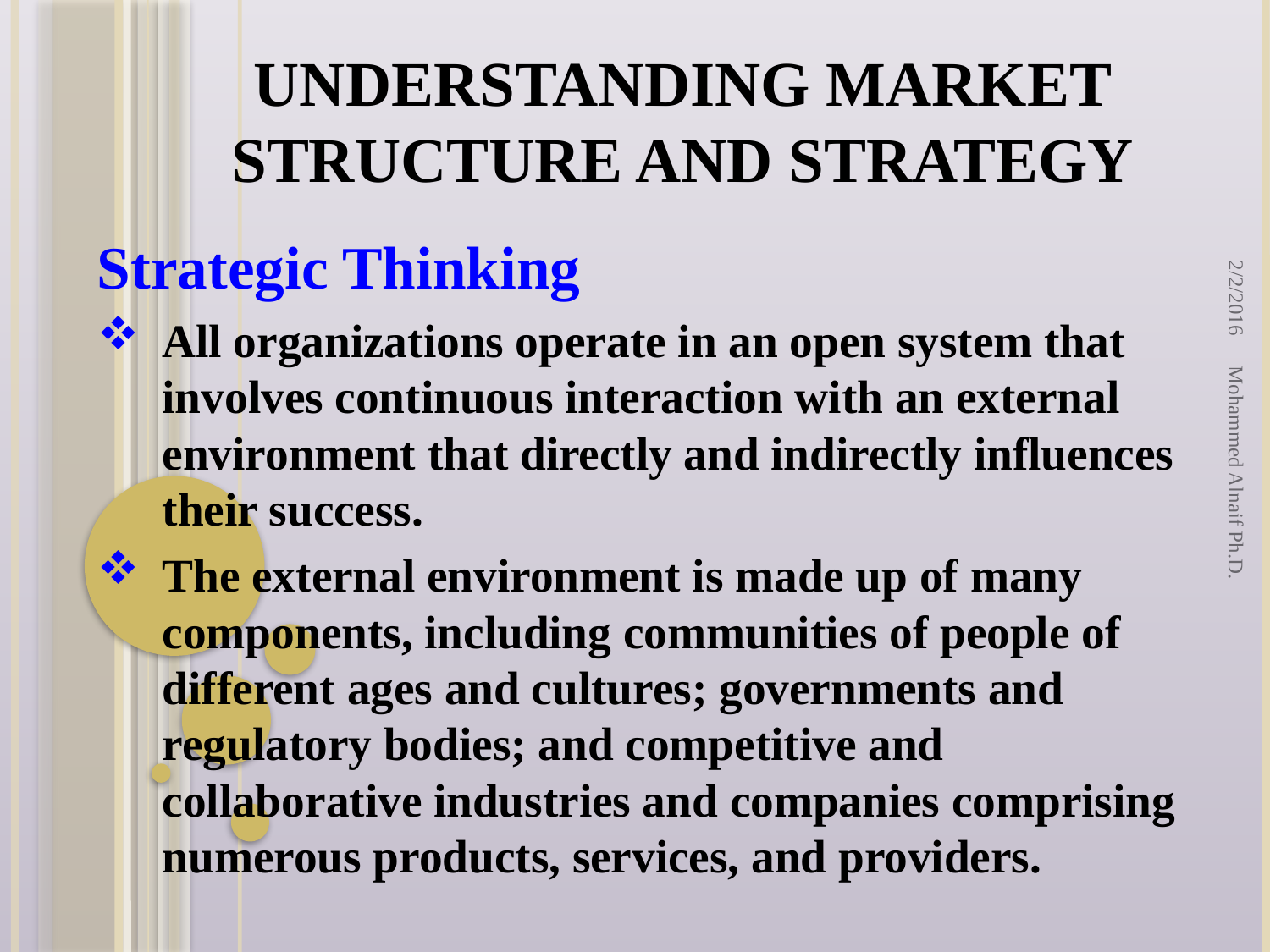

# Understanding Market Structure and Strategy
2/2/2016
Strategic Thinking
All organizations operate in an open system that involves continuous interaction with an external environment that directly and indirectly influences their success.
The external environment is made up of many components, including communities of people of different ages and cultures; governments and regulatory bodies; and competitive and collaborative industries and companies comprising numerous products, services, and providers.
Mohammed Alnaif Ph.D.